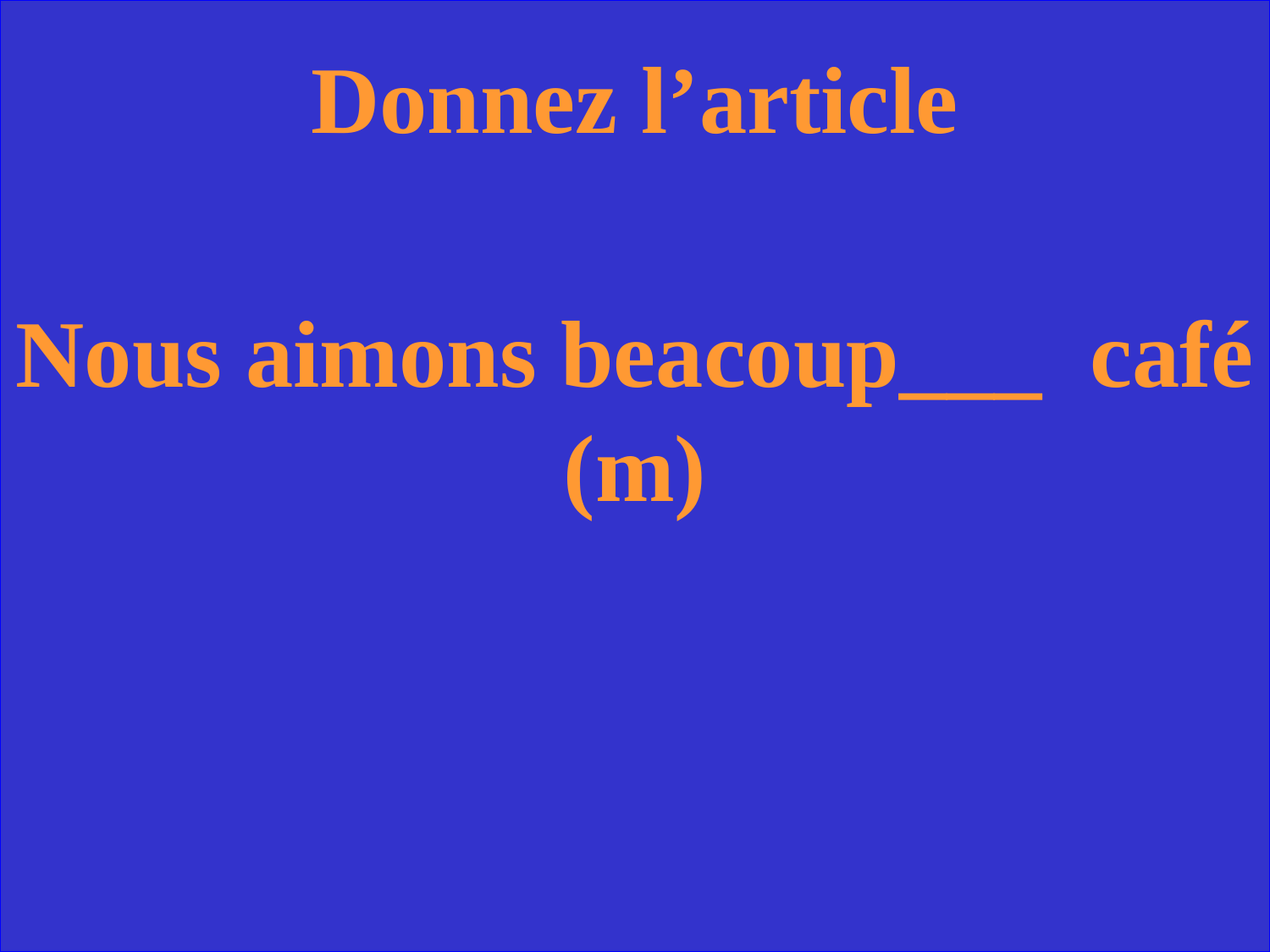

Donnez l’article
Nous aimons beacoup___  café (m)